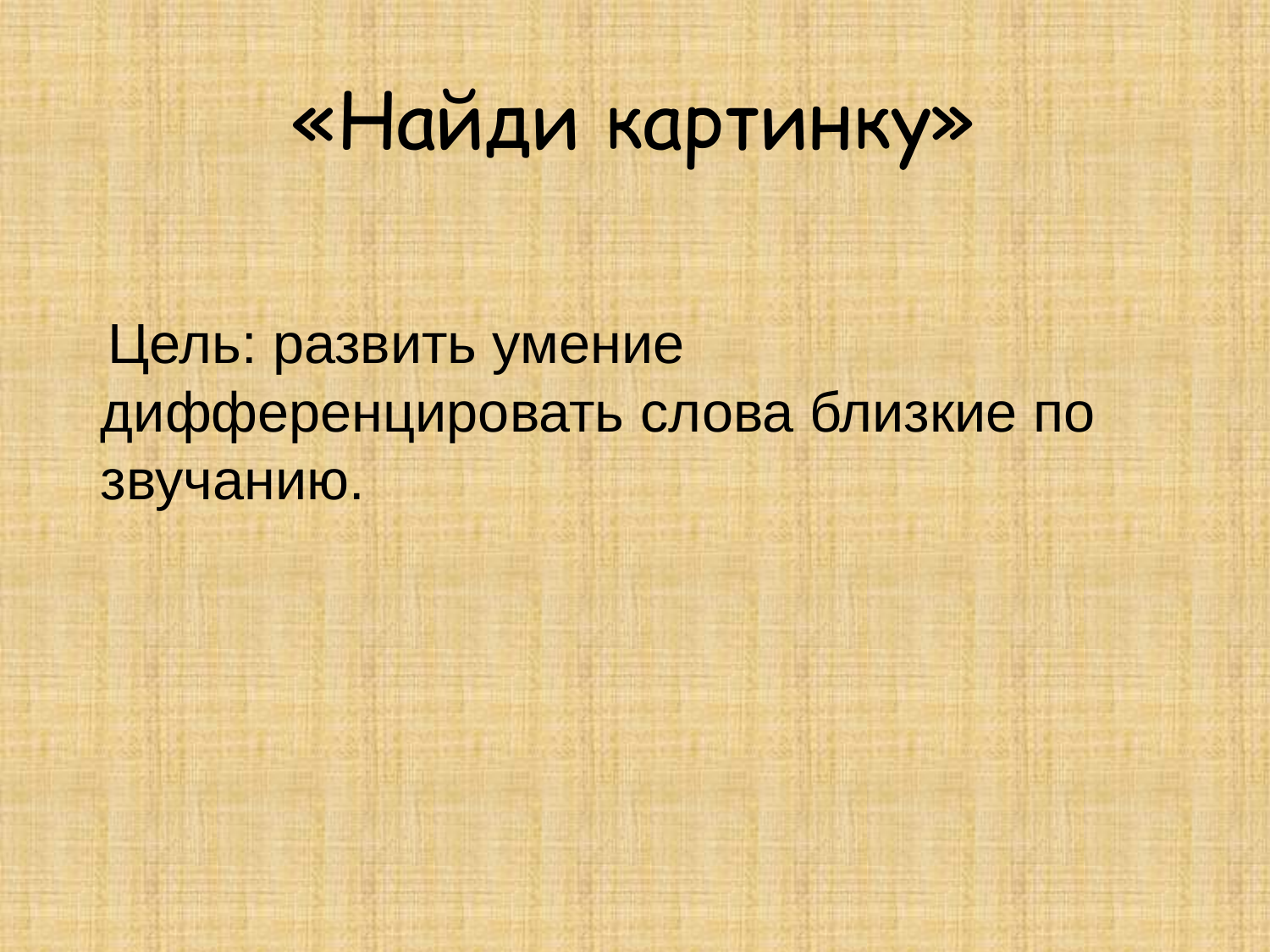

# «Найди картинку»

  Цель: развить умение дифференцировать слова близкие по звучанию.